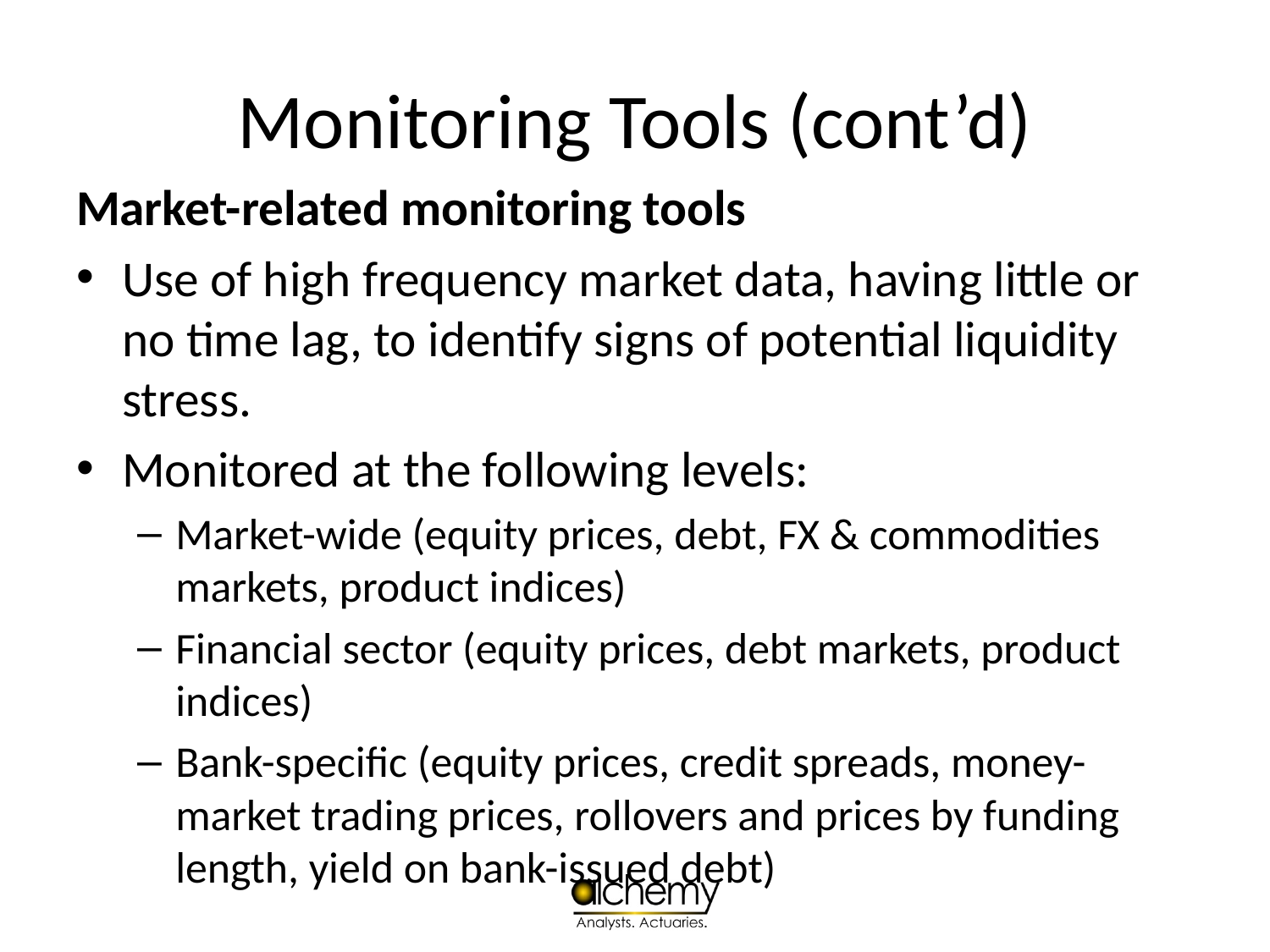

# Monitoring Tools (cont’d)
Market-related monitoring tools
Use of high frequency market data, having little or no time lag, to identify signs of potential liquidity stress.
Monitored at the following levels:
Market-wide (equity prices, debt, FX & commodities markets, product indices)
Financial sector (equity prices, debt markets, product indices)
Bank-specific (equity prices, credit spreads, money-market trading prices, rollovers and prices by funding length, yield on bank-issued debt)